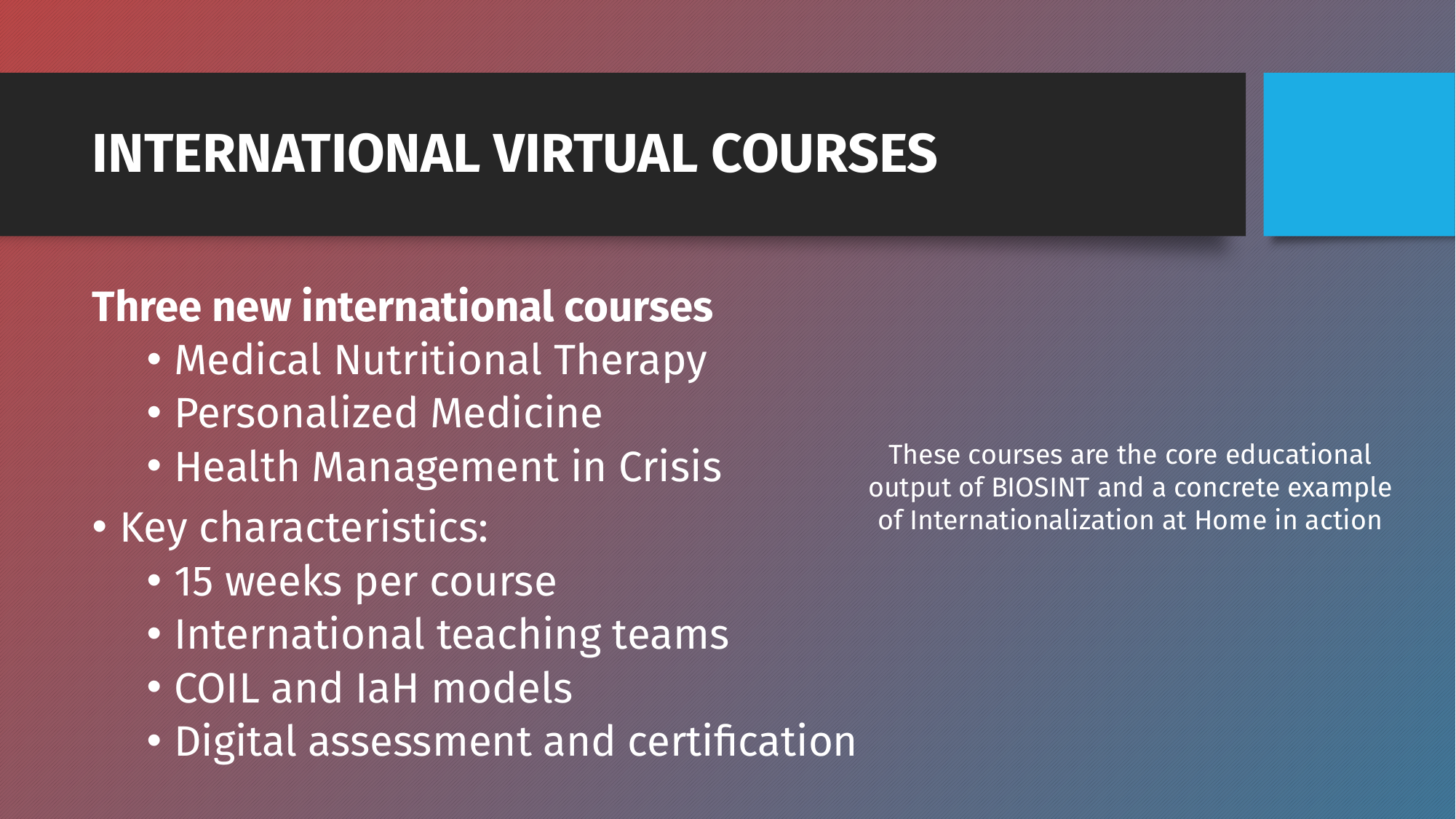

# INTERNATIONAL VIRTUAL COURSES
Three new international courses
Medical Nutritional Therapy
Personalized Medicine
Health Management in Crisis
Key characteristics:
15 weeks per course
International teaching teams
COIL and IaH models
Digital assessment and certification

These courses are the core educational output of BIOSINT and a concrete example of Internationalization at Home in action